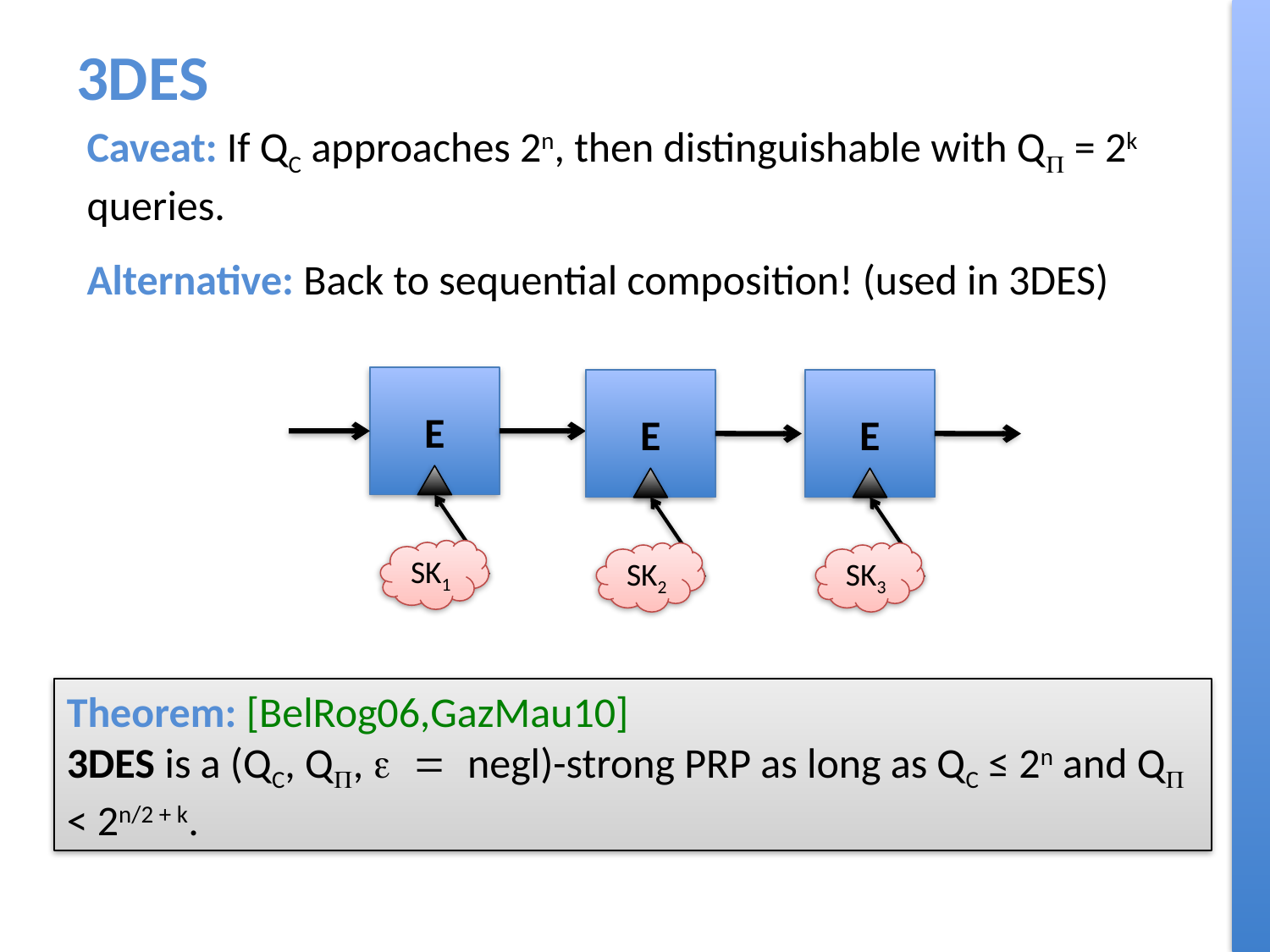

# 3DES
Caveat: If QC approaches 2n, then distinguishable with QΠ = 2k queries.
Alternative: Back to sequential composition! (used in 3DES)
E

E

E

SK1
SK2
SK3
Theorem: [BelRog06,GazMau10]
3DES is a (QC, QΠ, ε = negl)-strong PRP as long as QC ≤ 2n and QΠ < 2n/2 + k.